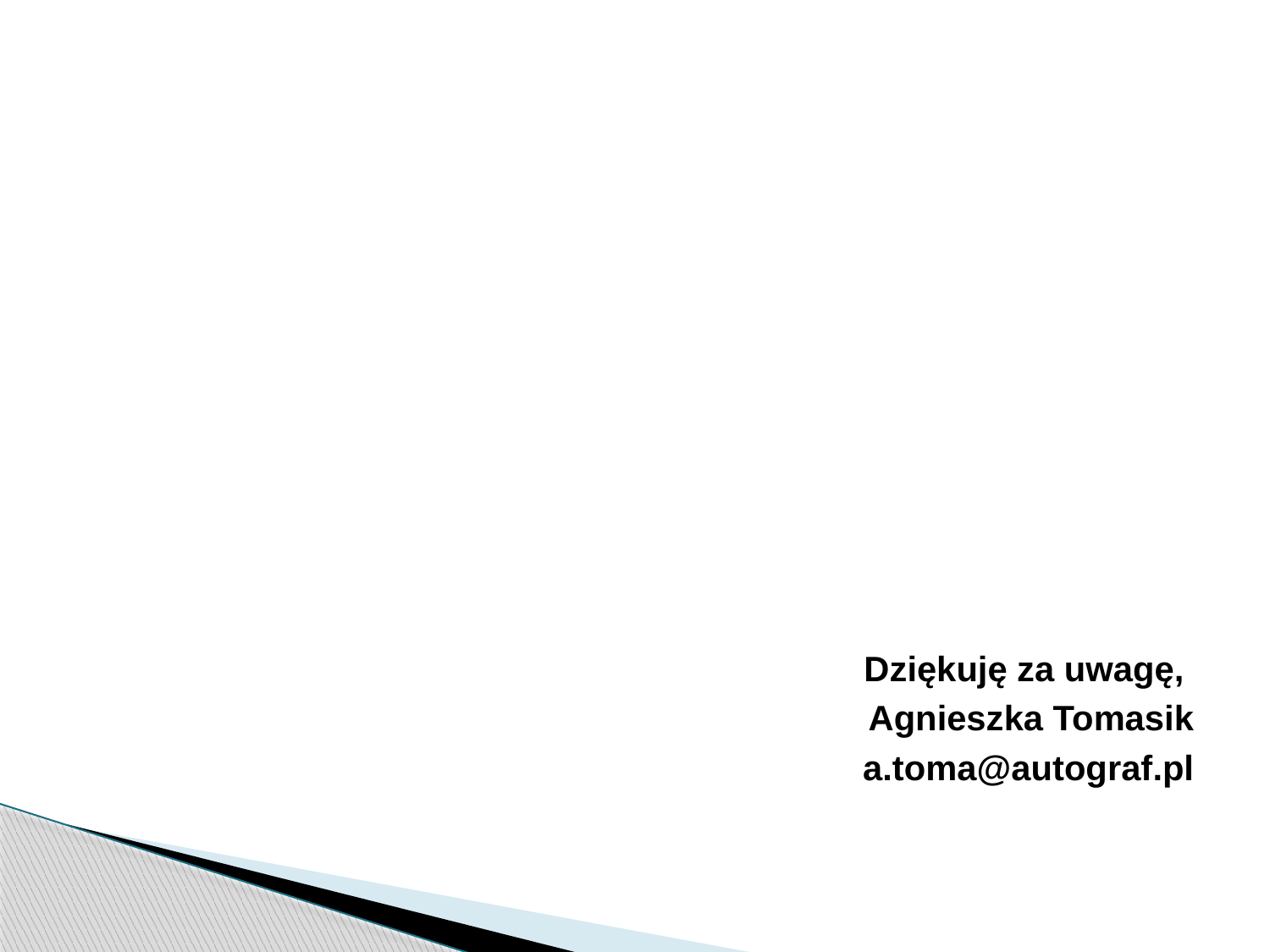

#

Dziękuję za uwagę,
Agnieszka Tomasik
a.toma@autograf.pl